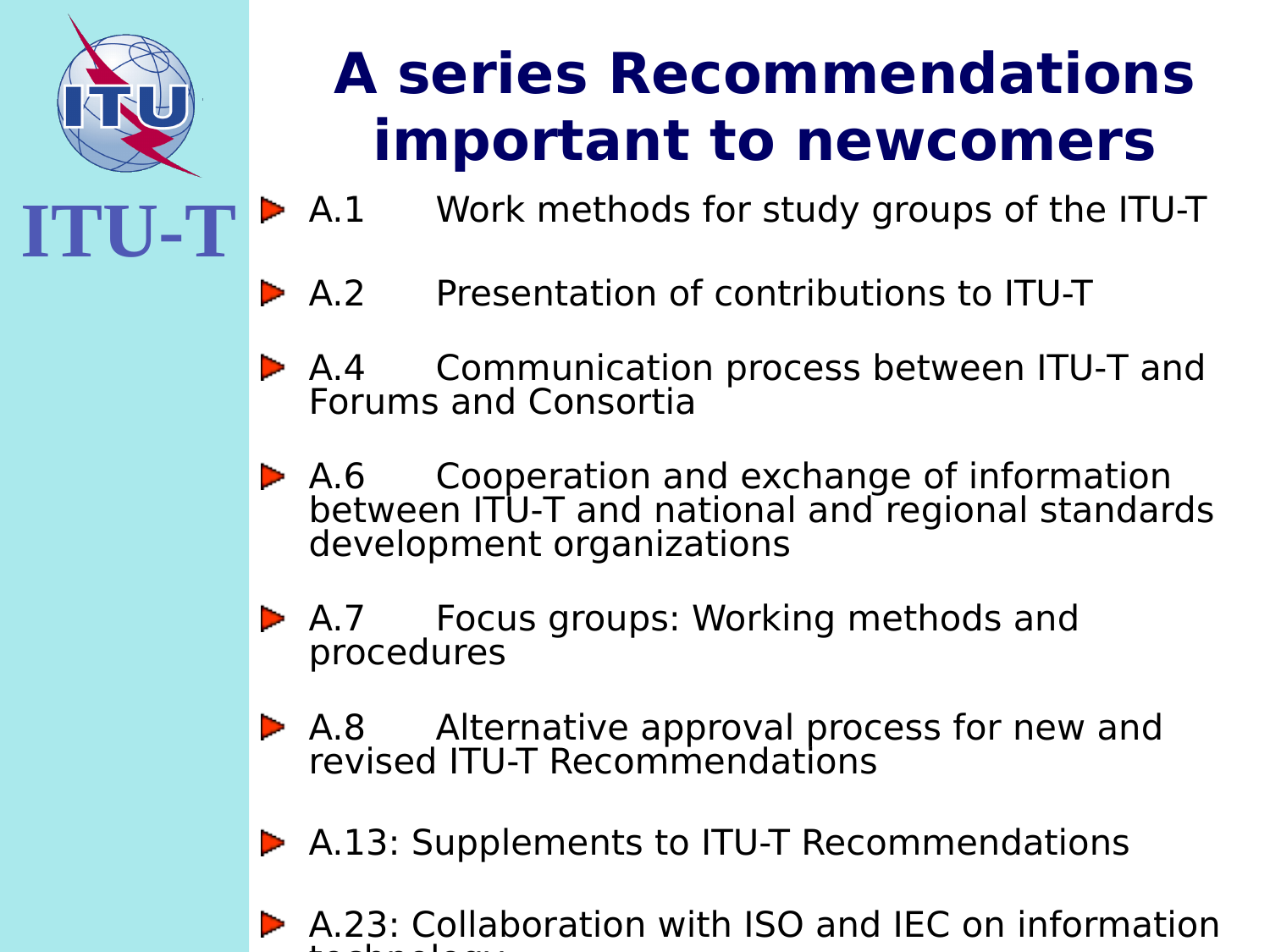

# A series Recommendations important to newcomers
A.1	Work methods for study groups of the ITU-T
A.2	Presentation of contributions to ITU-T
A.4	Communication process between ITU‑T and Forums and Consortia
A.6	Cooperation and exchange of information between ITU‑T and national and regional standards development organizations
A.7	Focus groups: Working methods and procedures
A.8	Alternative approval process for new and revised ITU-T Recommendations

A.13: Supplements to ITU-T Recommendations

A.23: Collaboration with ISO and IEC on information technology